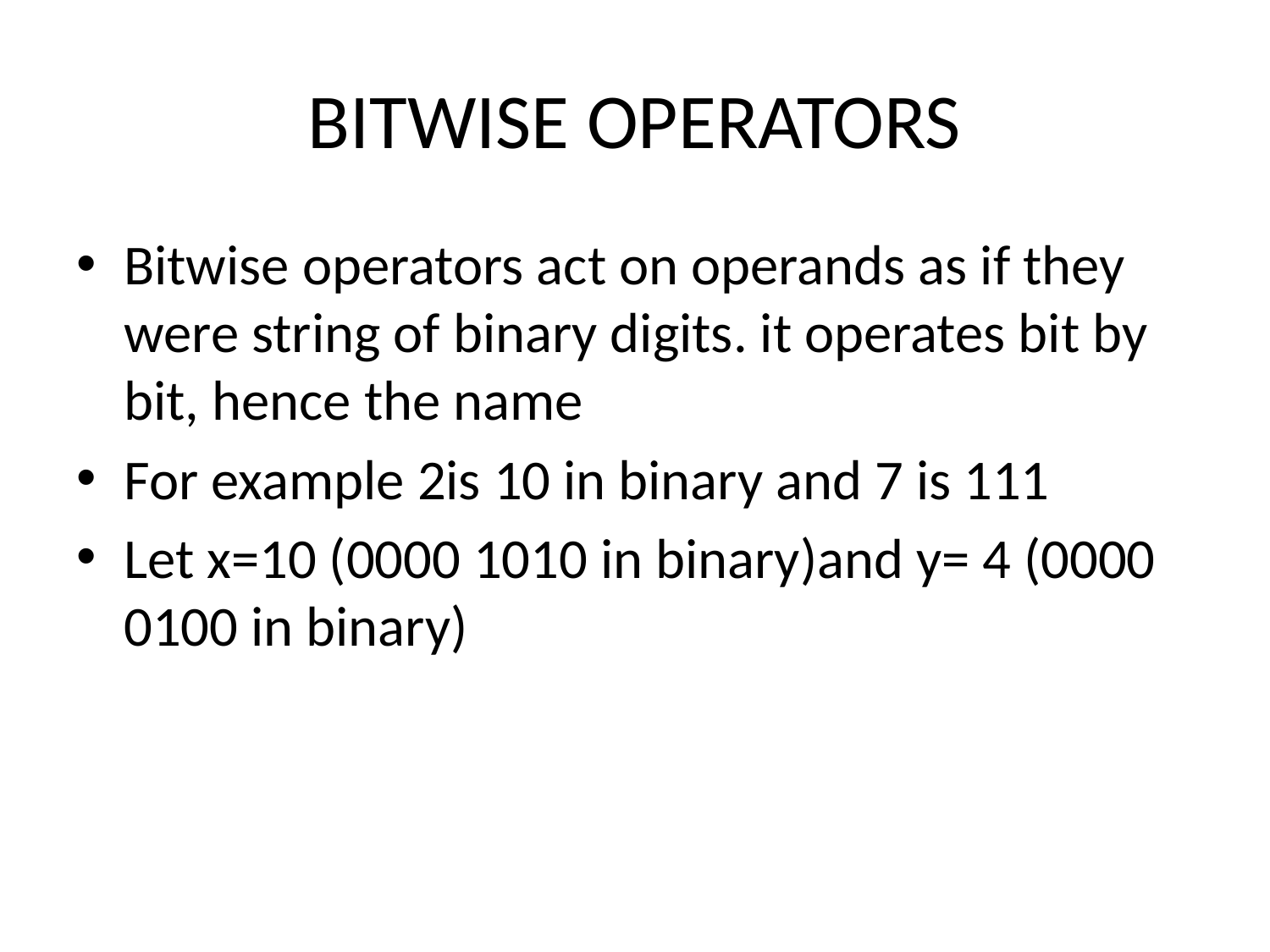

# BITWISE OPERATORS
Bitwise operators act on operands as if they were string of binary digits. it operates bit by bit, hence the name
For example 2is 10 in binary and 7 is 111
Let x=10 (0000 1010 in binary)and y= 4 (0000 0100 in binary)